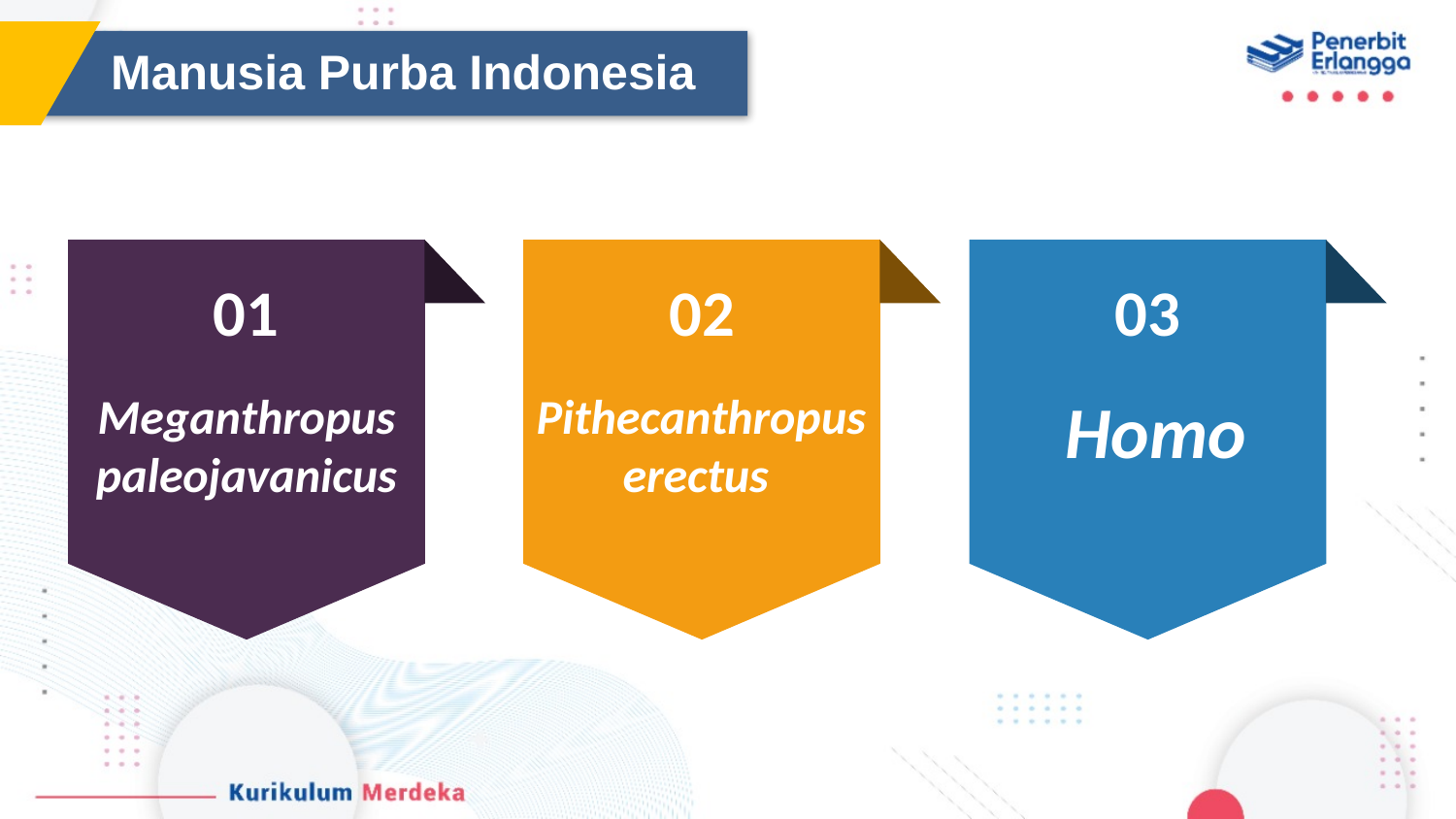

Manusia Purba Indonesia

01
Meganthropus
paleojavanicus

02
 Pithecanthropus erectus

03
 Homo